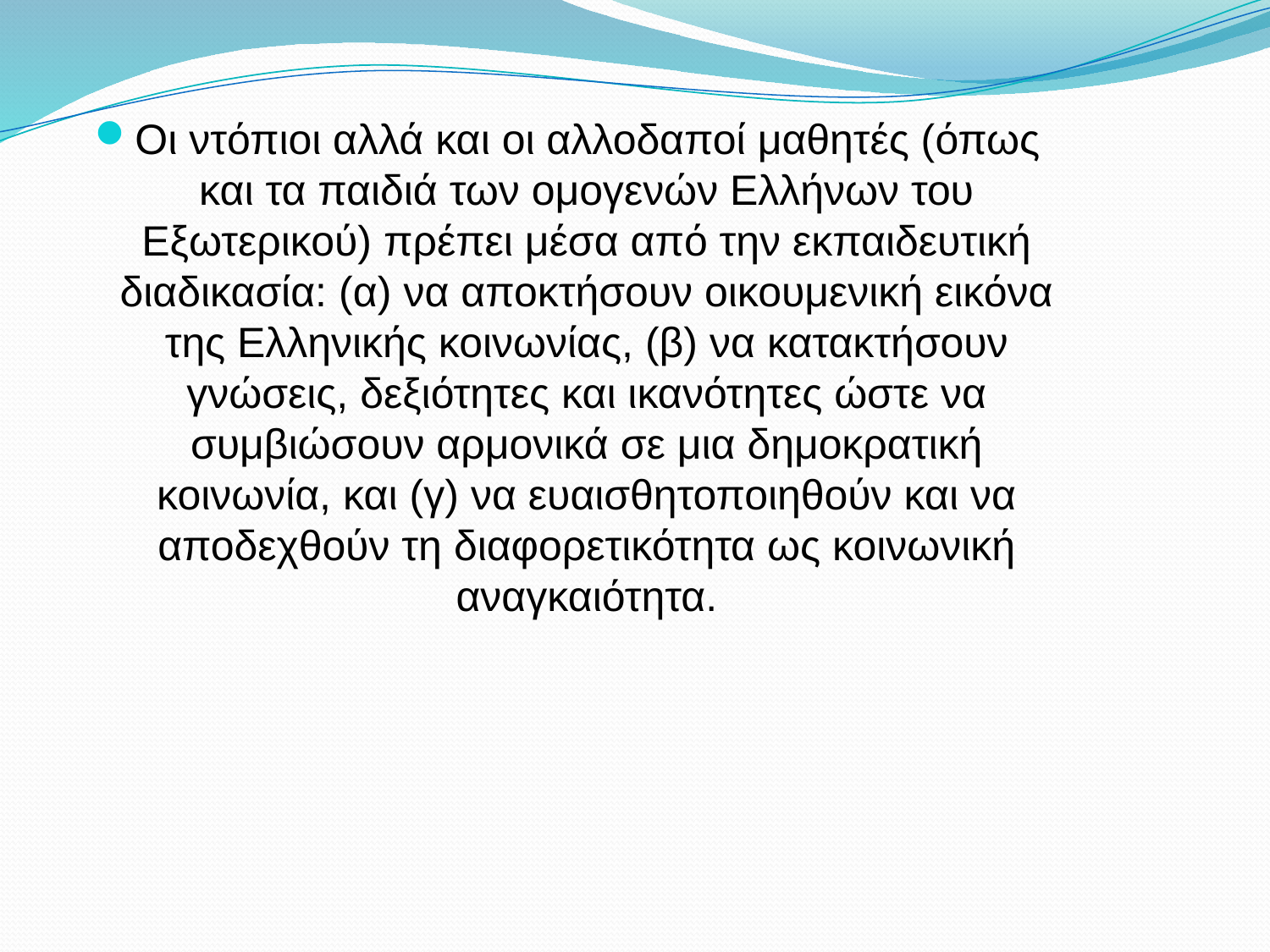

Οι ντόπιοι αλλά και οι αλλοδαποί μαθητές (όπως και τα παιδιά των ομογενών Ελλήνων του Εξωτερικού) πρέπει μέσα από την εκπαιδευτική διαδικασία: (α) να αποκτήσουν οικουμενική εικόνα της Ελληνικής κοινωνίας, (β) να κατακτήσουν γνώσεις, δεξιότητες και ικανότητες ώστε να συμβιώσουν αρμονικά σε μια δημοκρατική κοινωνία, και (γ) να ευαισθητοποιηθούν και να αποδεχθούν τη διαφορετικότητα ως κοινωνική αναγκαιότητα.